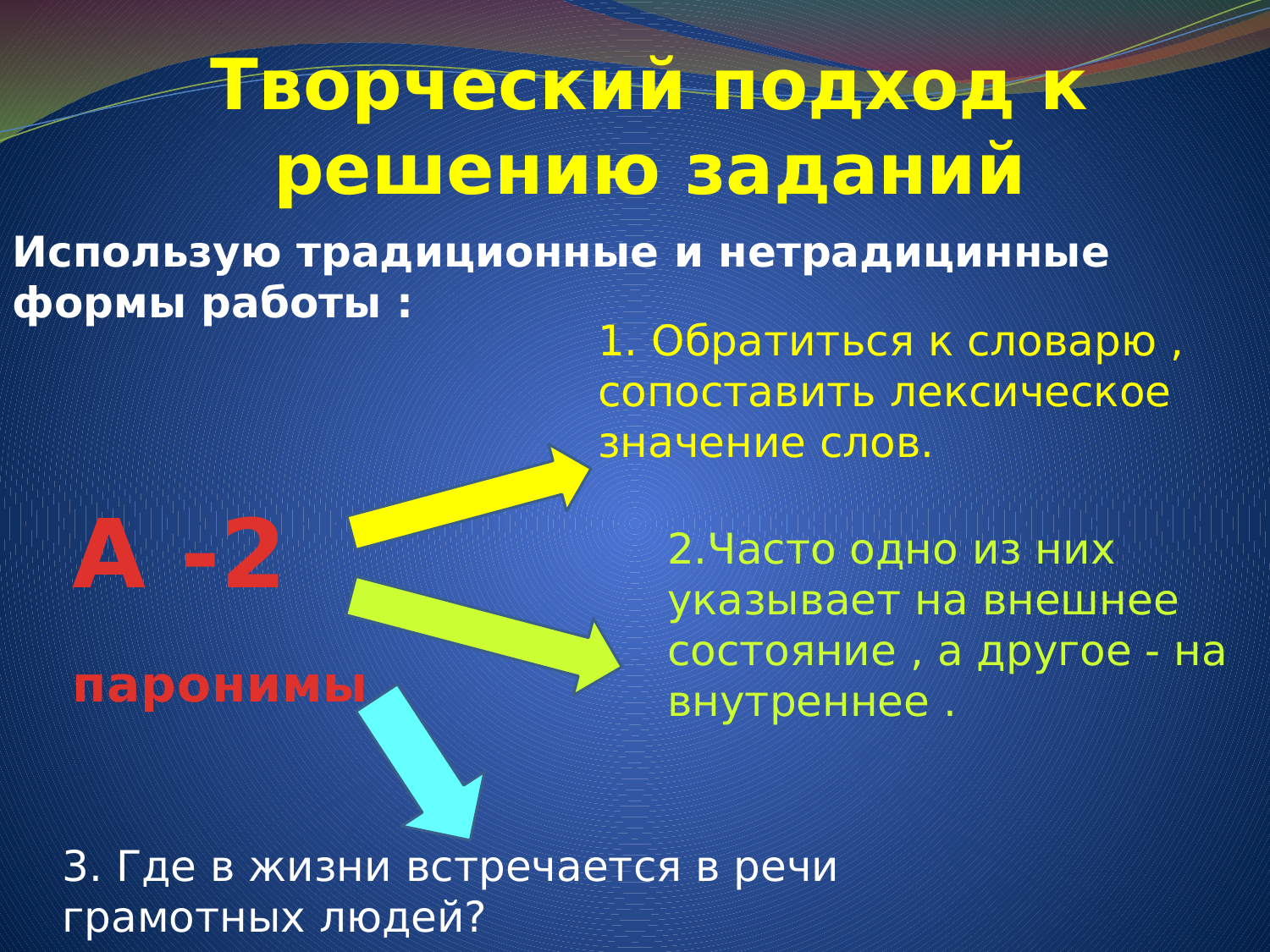

# Творческий подход к решению заданий
Использую традиционные и нетрадицинные формы работы :
1. Обратиться к словарю ,
сопоставить лексическое значение слов.

А -2
паронимы
2.Часто одно из них указывает на внешнее состояние , а другое - на внутреннее .

3. Где в жизни встречается в речи  грамотных людей?